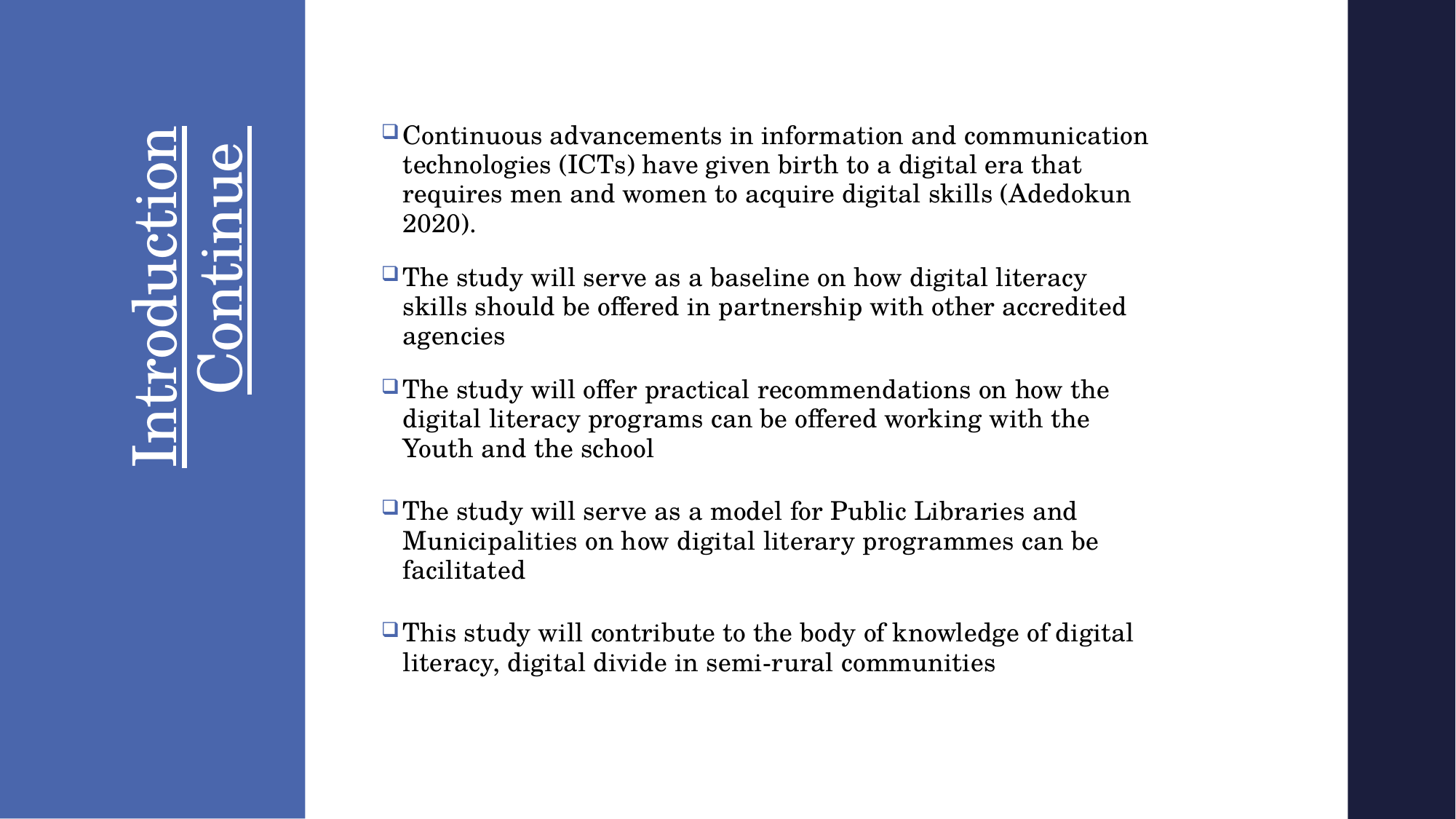

Continuous advancements in information and communication technologies (ICTs) have given birth to a digital era that requires men and women to acquire digital skills (Adedokun 2020).
The study will serve as a baseline on how digital literacy skills should be offered in partnership with other accredited agencies
The study will offer practical recommendations on how the digital literacy programs can be offered working with the Youth and the school
The study will serve as a model for Public Libraries and Municipalities on how digital literary programmes can be facilitated
This study will contribute to the body of knowledge of digital literacy, digital divide in semi-rural communities

# Introduction Continue